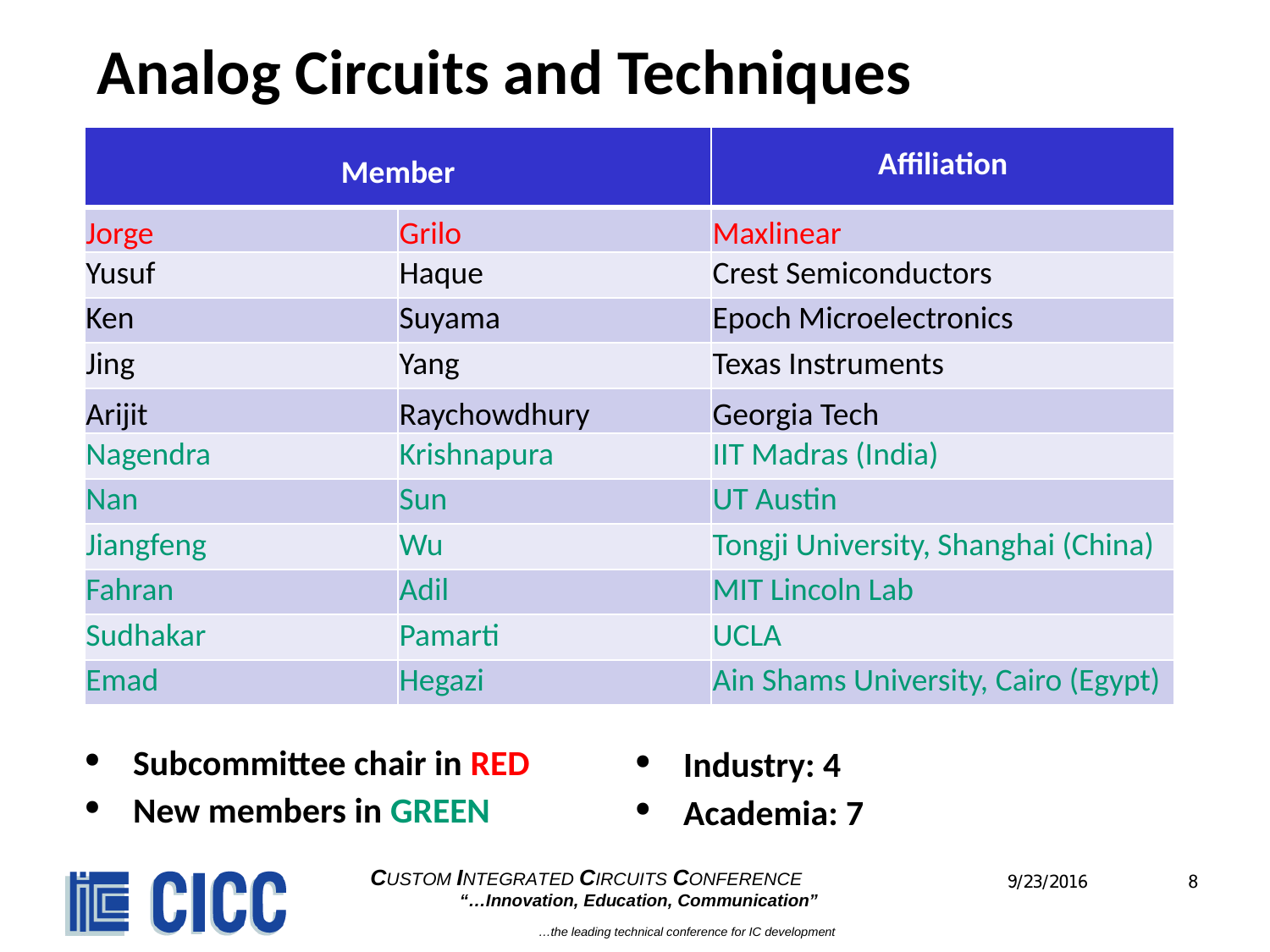

# Analog Circuits and Techniques
| Member |  | Affiliation |
| --- | --- | --- |
| Jorge | Grilo | Maxlinear |
| Yusuf | Haque | Crest Semiconductors |
| Ken | Suyama | Epoch Microelectronics |
| Jing | Yang | Texas Instruments |
| Arijit | Raychowdhury | Georgia Tech |
| Nagendra | Krishnapura | IIT Madras (India) |
| Nan | Sun | UT Austin |
| Jiangfeng | Wu | Tongji University, Shanghai (China) |
| Fahran | Adil | MIT Lincoln Lab |
| Sudhakar | Pamarti | UCLA |
| Emad | Hegazi | Ain Shams University, Cairo (Egypt) |
Subcommittee chair in RED
New members in GREEN
Industry: 4
Academia: 7